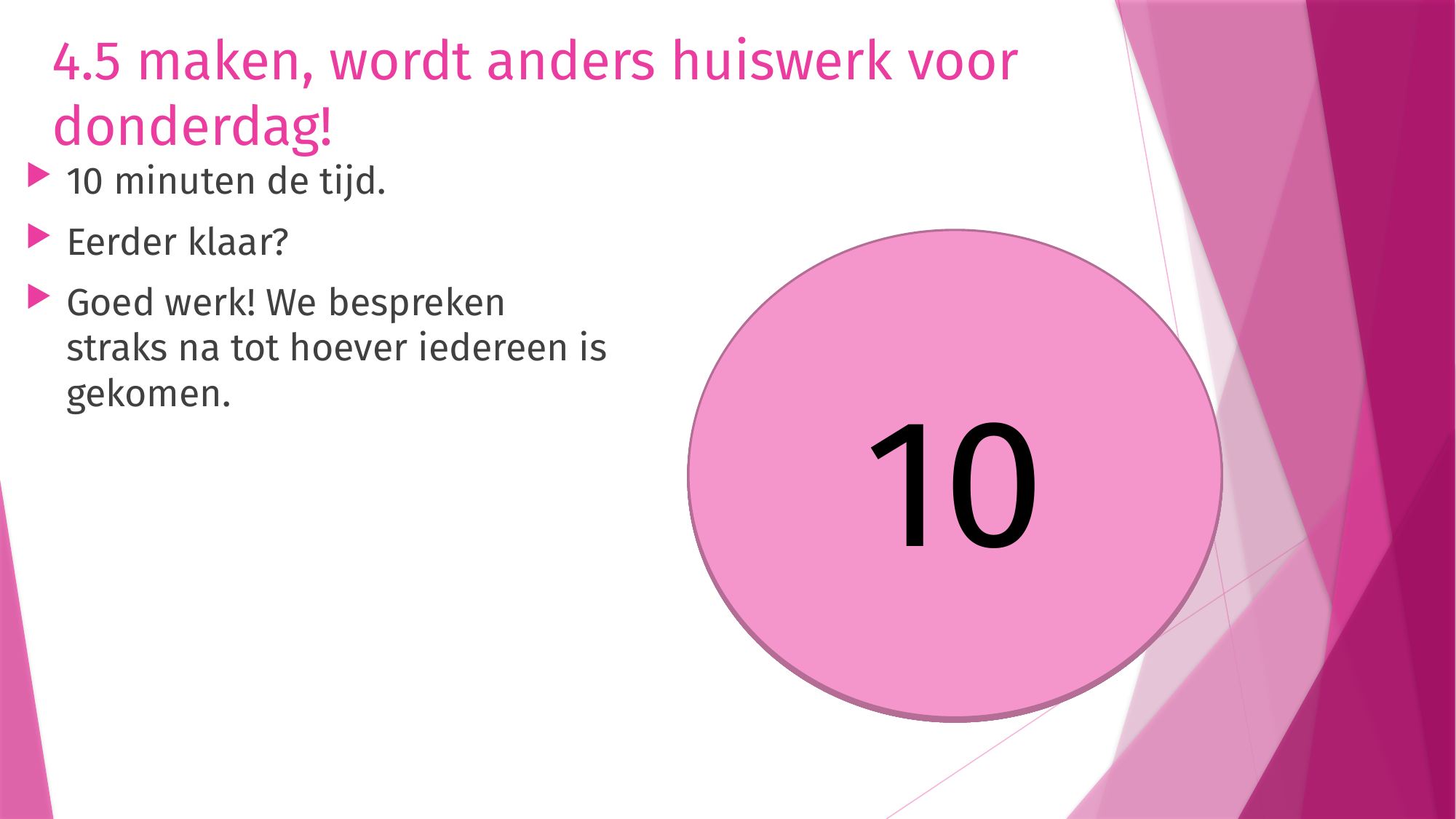

# 4.5 maken, wordt anders huiswerk voor donderdag!
10 minuten de tijd.
Eerder klaar?
Goed werk! We bespreken straks na tot hoever iedereen is gekomen.

10
9
8
5
6
7
4
3
1
2